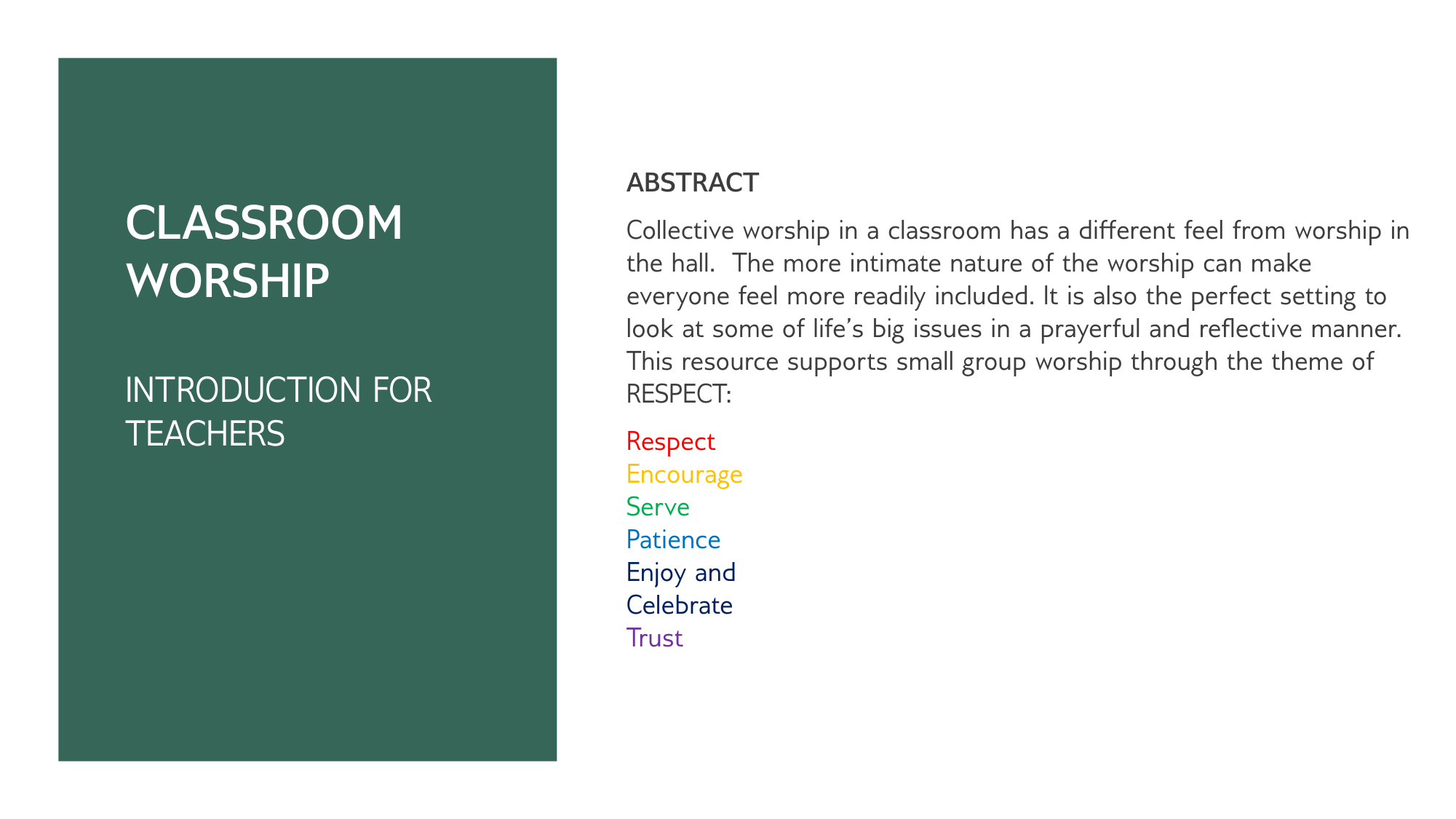

ABSTRACT
Collective worship in a classroom has a different feel from worship in the hall.  The more intimate nature of the worship can make everyone feel more readily included. It is also the perfect setting to look at some of life’s big issues in a prayerful and reflective manner. This resource supports small group worship through the theme of RESPECT:
Respect
Encourage
Serve
Patience
Enjoy and
Celebrate
Trust
# Classroom Worship Introduction for Teachers